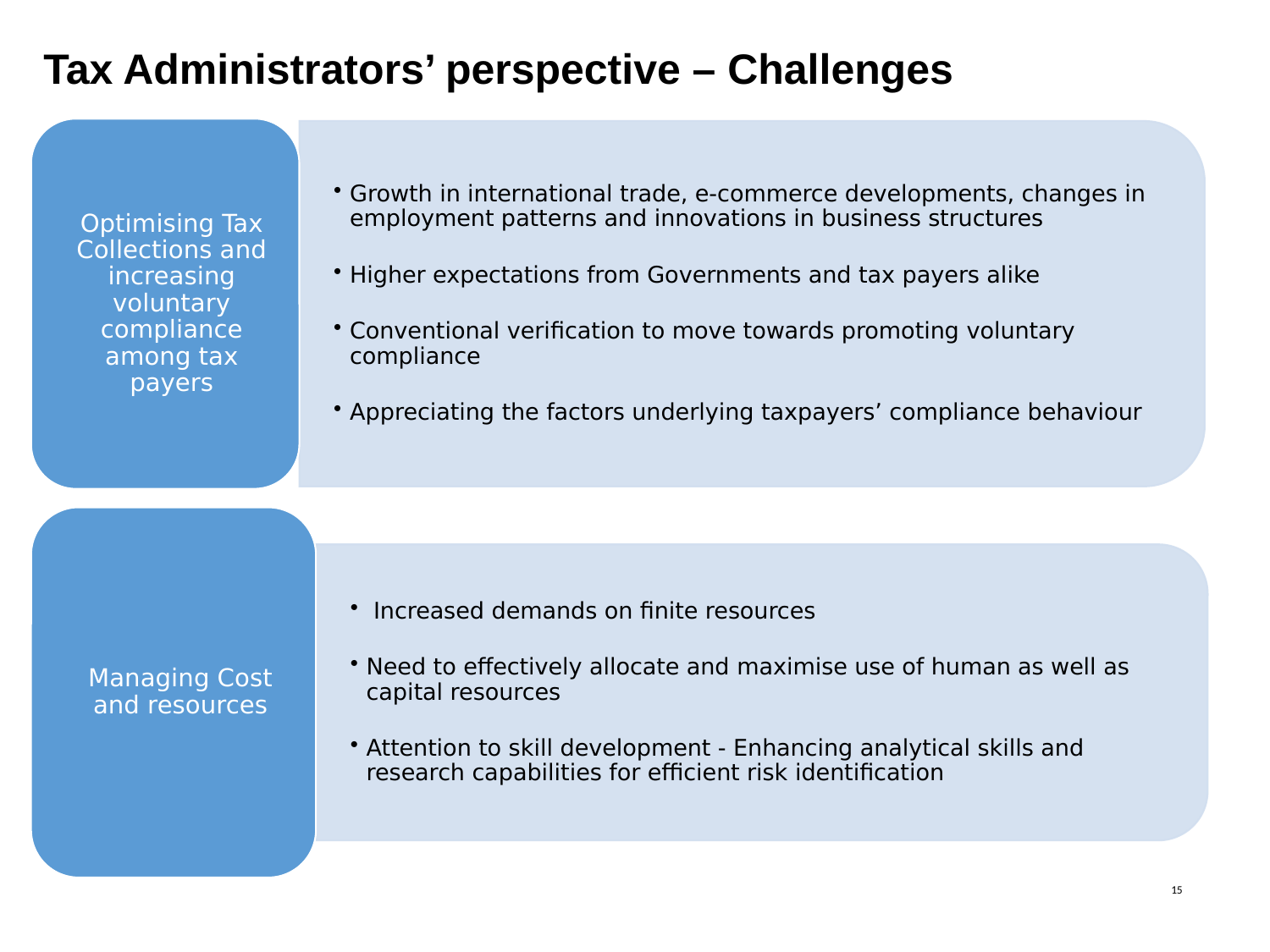

# Tax Administrators’ perspective – Challenges
Growth in international trade, e-commerce developments, changes in employment patterns and innovations in business structures

Higher expectations from Governments and tax payers alike

Conventional verification to move towards promoting voluntary compliance

Appreciating the factors underlying taxpayers’ compliance behaviour
Optimising Tax Collections and increasing voluntary compliance among tax payers
 Increased demands on finite resources

Need to effectively allocate and maximise use of human as well as capital resources

Attention to skill development - Enhancing analytical skills and research capabilities for efficient risk identification
Managing Cost and resources